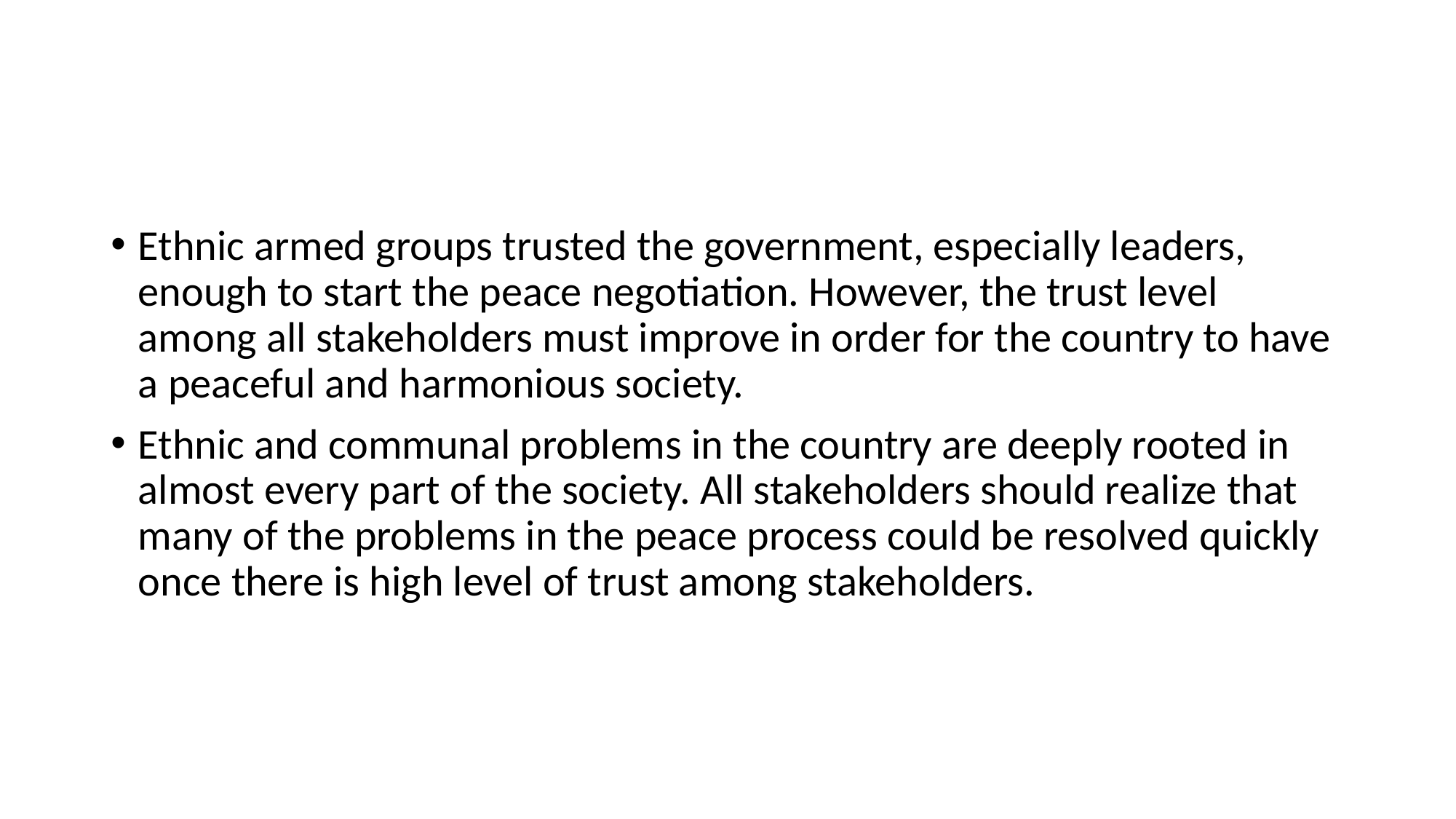

#
Ethnic armed groups trusted the government, especially leaders, enough to start the peace negotiation. However, the trust level among all stakeholders must improve in order for the country to have a peaceful and harmonious society.
Ethnic and communal problems in the country are deeply rooted in almost every part of the society. All stakeholders should realize that many of the problems in the peace process could be resolved quickly once there is high level of trust among stakeholders.